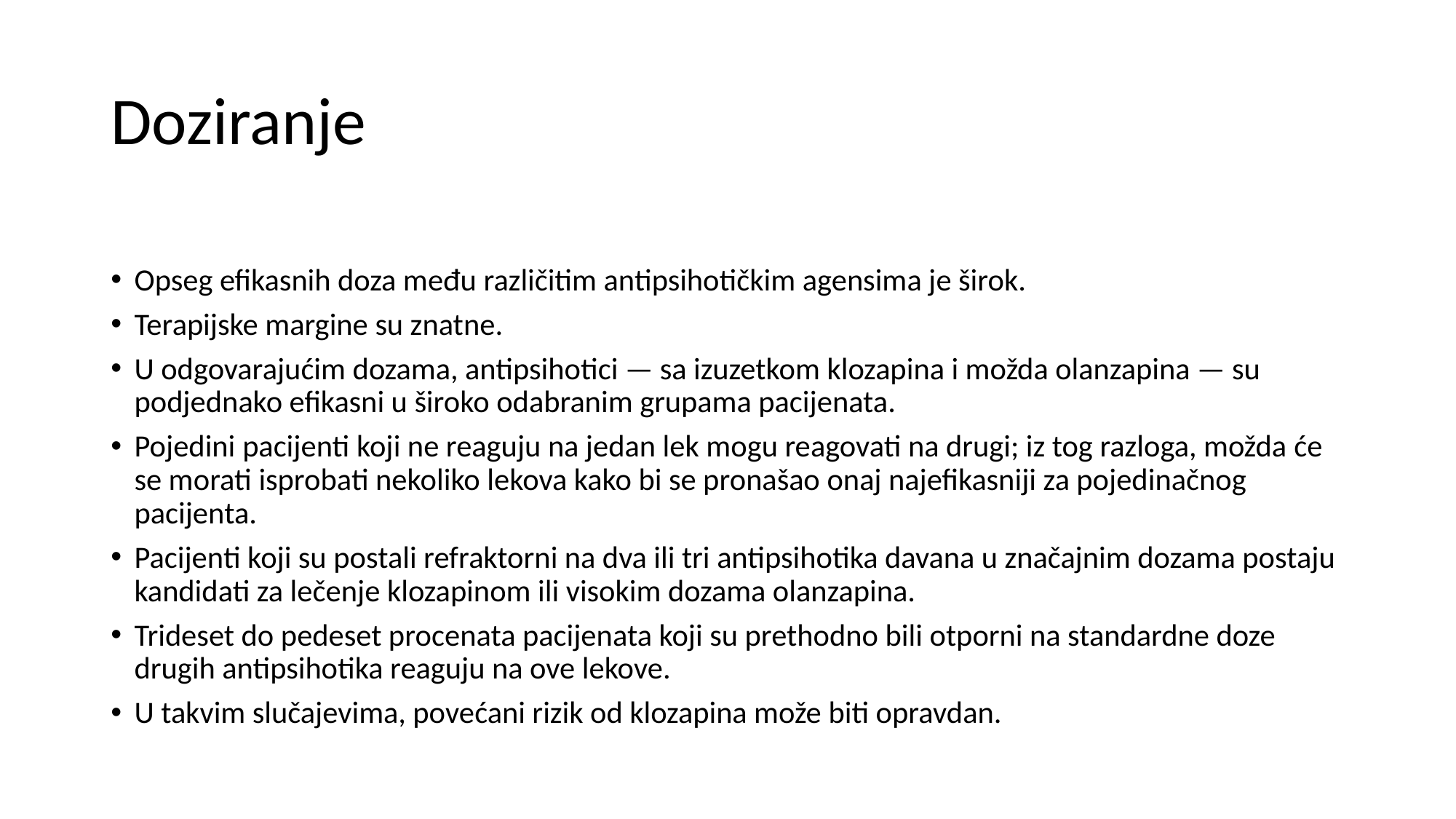

# Doziranje
Opseg efikasnih doza među različitim antipsihotičkim agensima je širok.
Terapijske margine su znatne.
U odgovarajućim dozama, antipsihotici — sa izuzetkom klozapina i možda olanzapina — su podjednako efikasni u široko odabranim grupama pacijenata.
Pojedini pacijenti koji ne reaguju na jedan lek mogu reagovati na drugi; iz tog razloga, možda će se morati isprobati nekoliko lekova kako bi se pronašao onaj najefikasniji za pojedinačnog pacijenta.
Pacijenti koji su postali refraktorni na dva ili tri antipsihotika davana u značajnim dozama postaju kandidati za lečenje klozapinom ili visokim dozama olanzapina.
Trideset do pedeset procenata pacijenata koji su prethodno bili otporni na standardne doze drugih antipsihotika reaguju na ove lekove.
U takvim slučajevima, povećani rizik od klozapina može biti opravdan.